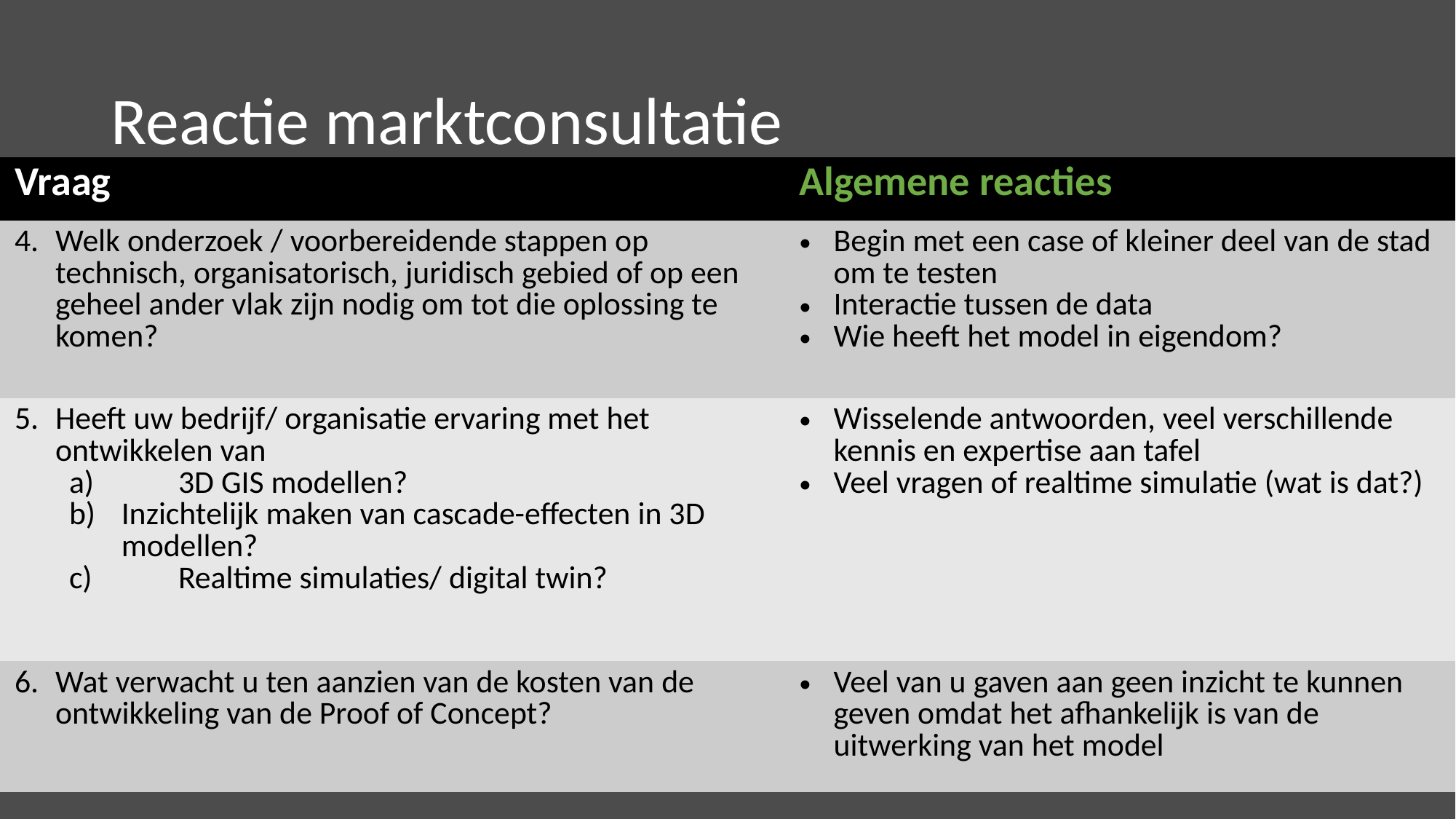

# Reactie marktconsultatie
| Vraag | Algemene reacties |
| --- | --- |
| Welk onderzoek / voorbereidende stappen op technisch, organisatorisch, juridisch gebied of op een geheel ander vlak zijn nodig om tot die oplossing te komen? | Begin met een case of kleiner deel van de stad om te testen Interactie tussen de data Wie heeft het model in eigendom? |
| Heeft uw bedrijf/ organisatie ervaring met het ontwikkelen van a) 3D GIS modellen? b) Inzichtelijk maken van cascade-effecten in 3D modellen? c) Realtime simulaties/ digital twin? | Wisselende antwoorden, veel verschillende kennis en expertise aan tafel Veel vragen of realtime simulatie (wat is dat?) |
| Wat verwacht u ten aanzien van de kosten van de ontwikkeling van de Proof of Concept? | Veel van u gaven aan geen inzicht te kunnen geven omdat het afhankelijk is van de uitwerking van het model |